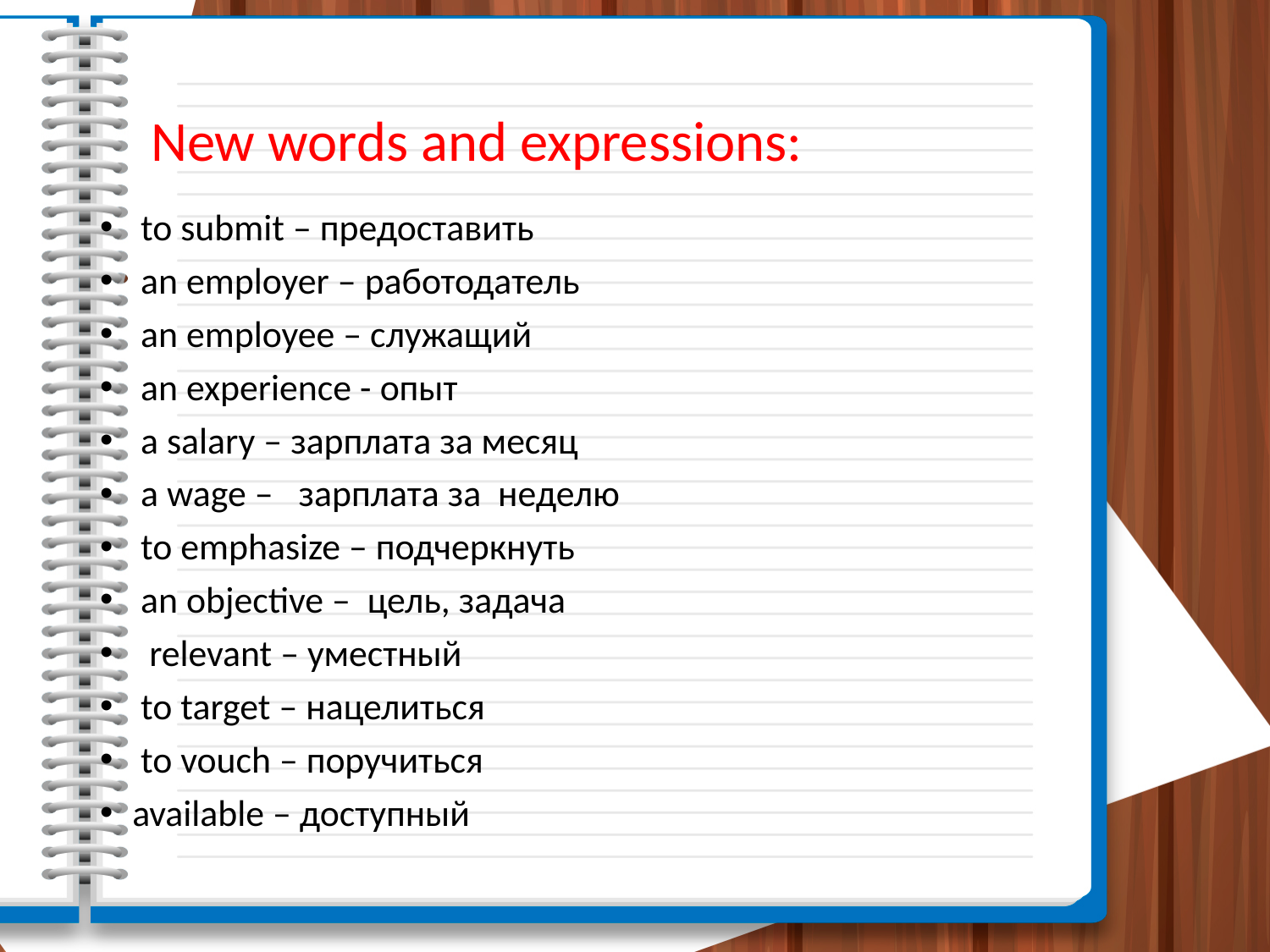

# New words and expressions:
  to submit – предоставить
  an employer – работодатель
  an employee – служащий
  an experience - опыт
  a salary – зарплата за месяц
  a wage –   зарплата за  неделю
  to emphasize – подчеркнуть
  an objective –  цель, задача
   relevant – уместный
  to target – нацелиться
  to vouch – поручиться
 available – доступный